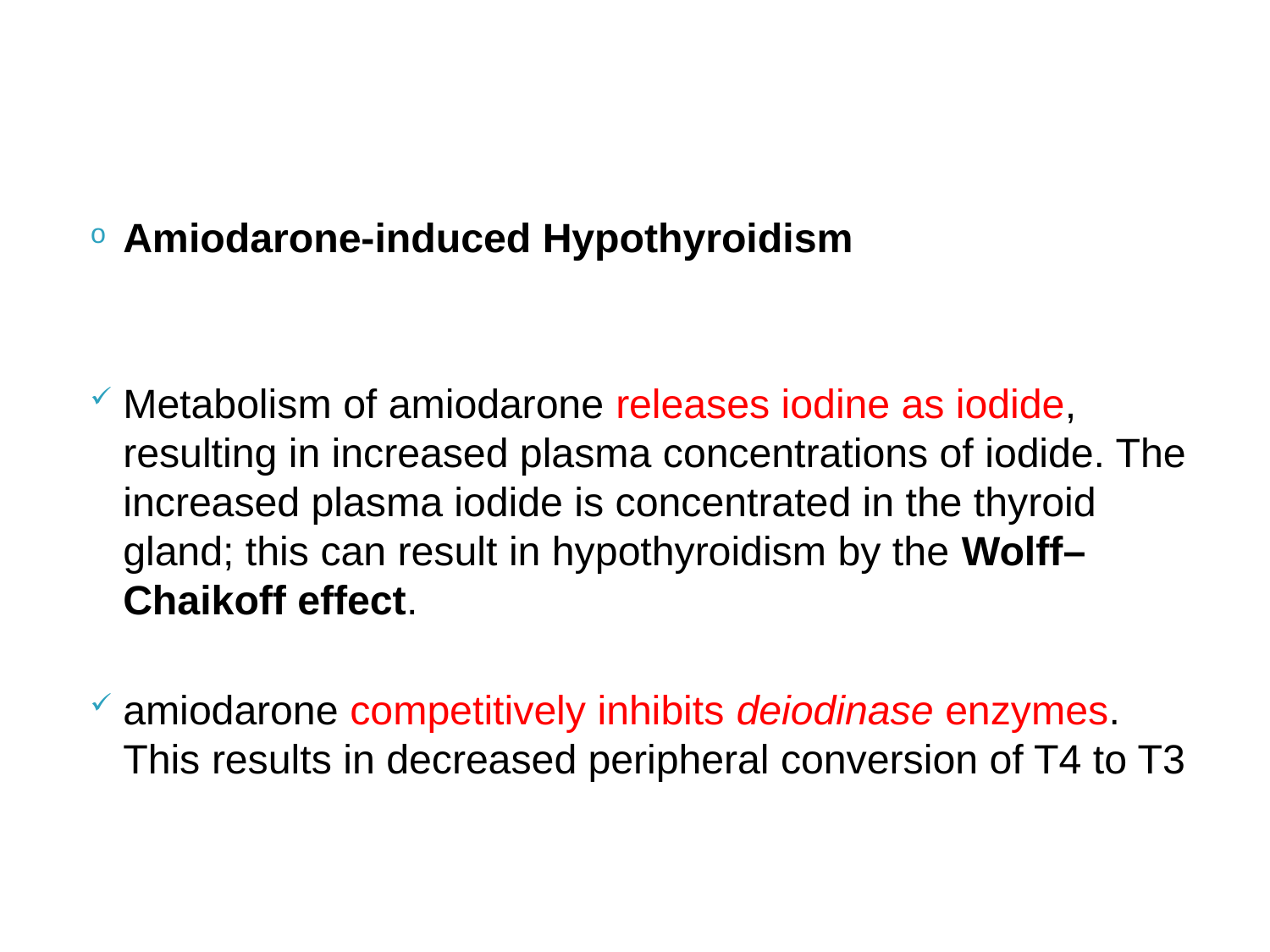

#
Amiodarone-induced Hypothyroidism

Metabolism of amiodarone releases iodine as iodide, resulting in increased plasma concentrations of iodide. The increased plasma iodide is concentrated in the thyroid gland; this can result in hypothyroidism by the Wolff–Chaikoff effect.

amiodarone competitively inhibits deiodinase enzymes. This results in decreased peripheral conversion of T4 to T3